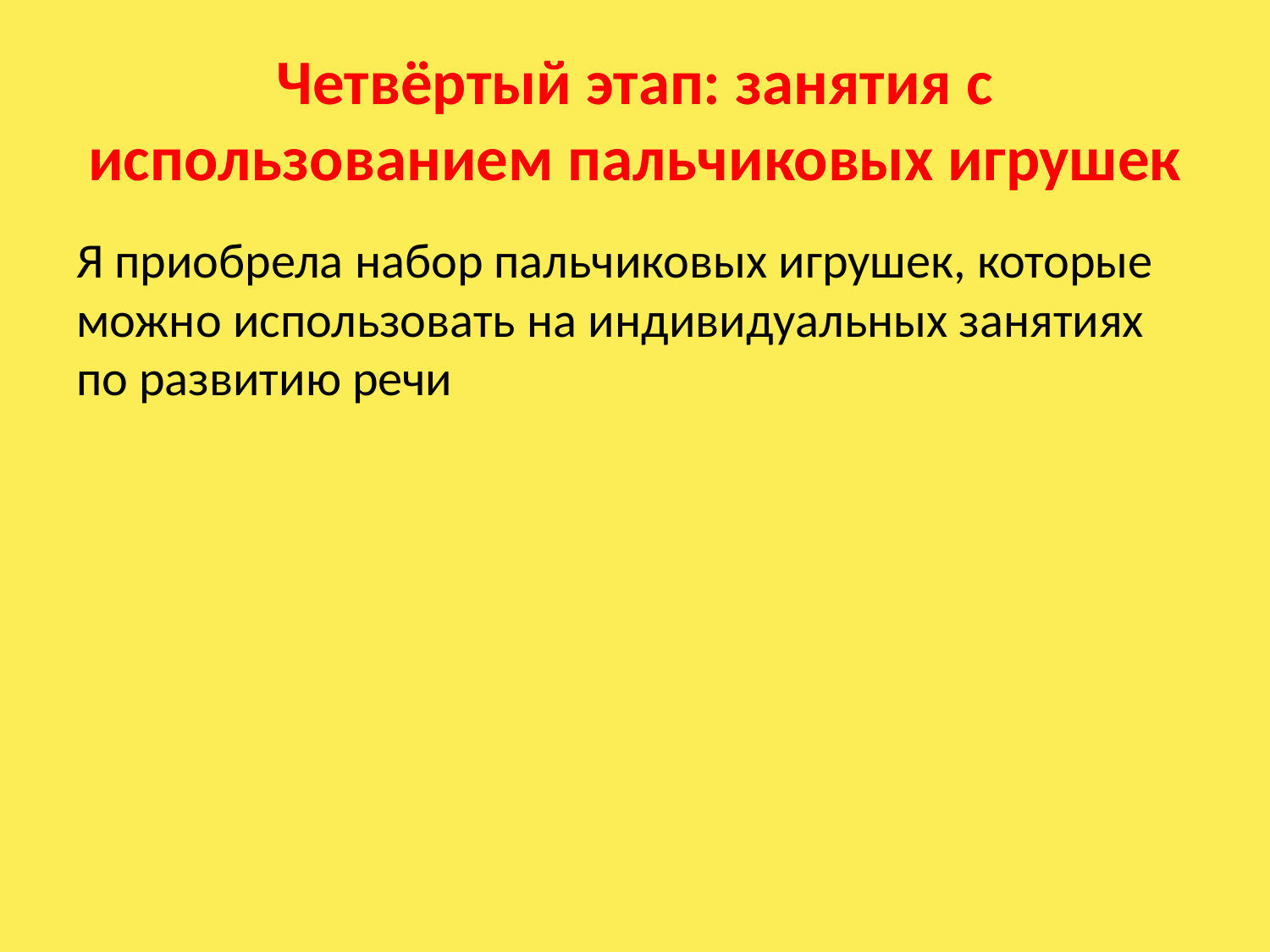

# Четвёртый этап: занятия с использованием пальчиковых игрушек
Я приобрела набор пальчиковых игрушек, которые можно использовать на индивидуальных занятиях по развитию речи